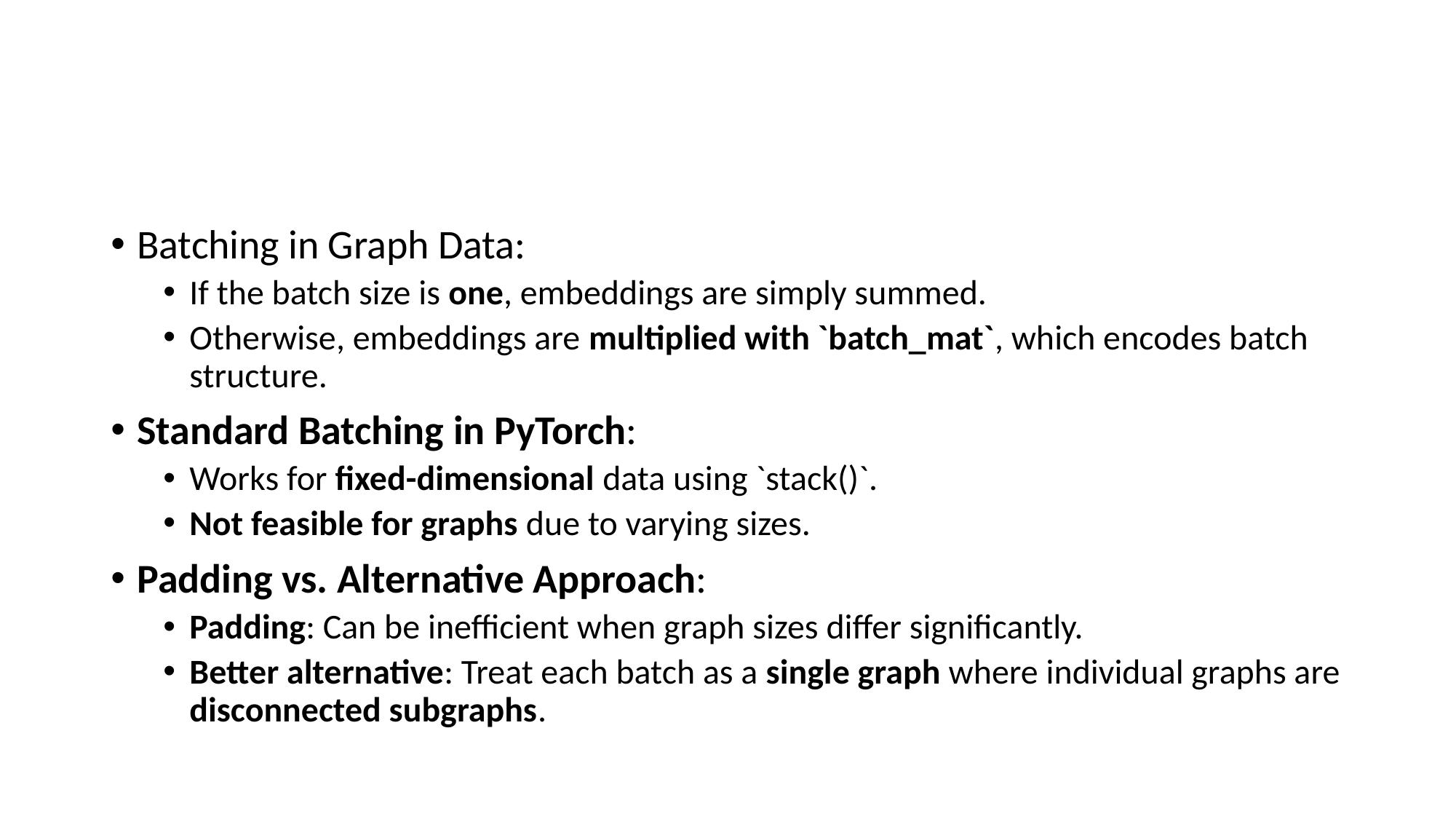

#
Batching in Graph Data:
If the batch size is one, embeddings are simply summed.
Otherwise, embeddings are multiplied with `batch_mat`, which encodes batch structure.
Standard Batching in PyTorch:
Works for fixed-dimensional data using `stack()`.
Not feasible for graphs due to varying sizes.
Padding vs. Alternative Approach:
Padding: Can be inefficient when graph sizes differ significantly.
Better alternative: Treat each batch as a single graph where individual graphs are disconnected subgraphs.